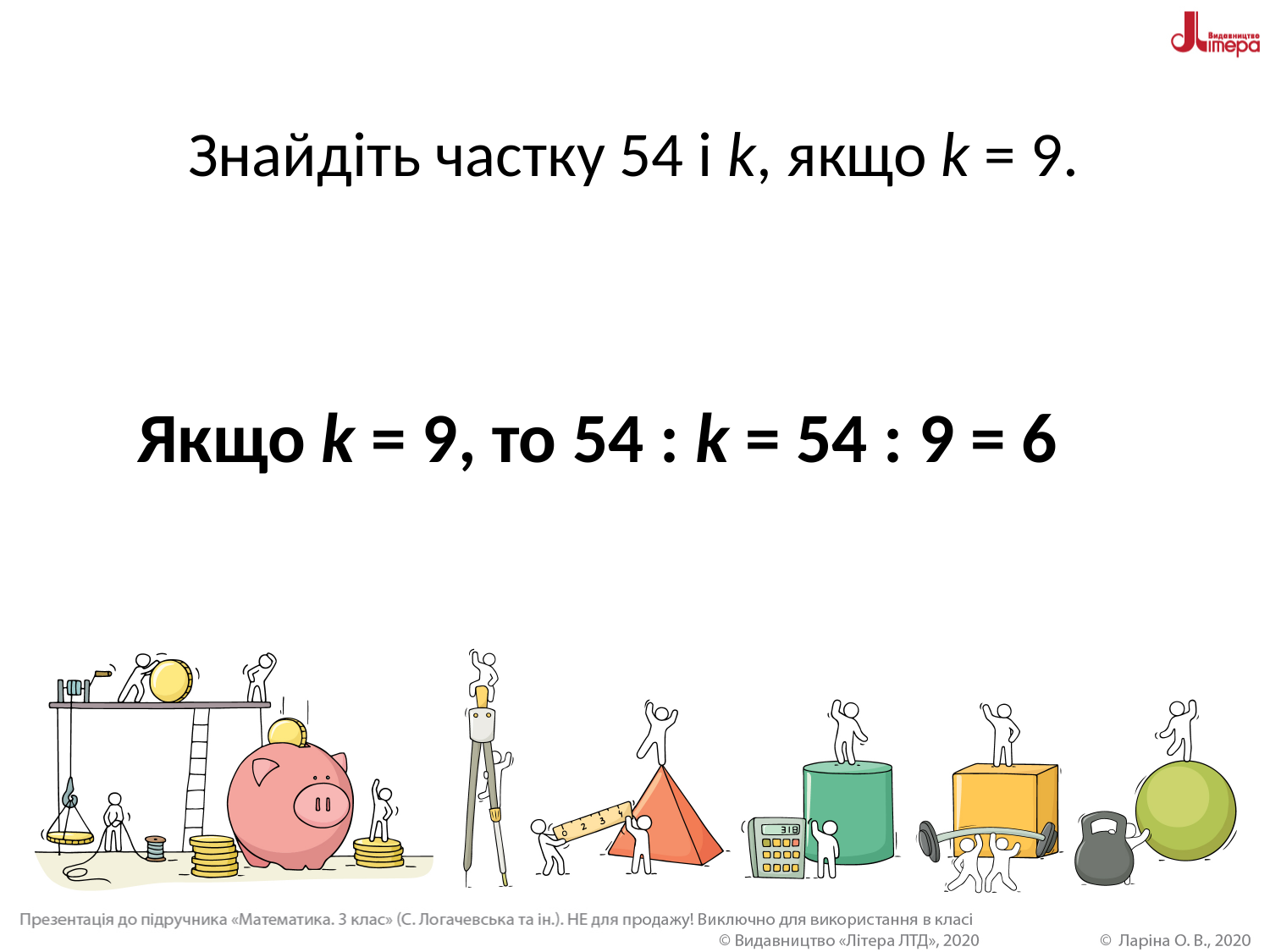

# Знайдіть частку 54 і k, якщо k = 9.
Якщо k = 9, то 54 : k = 54 : 9 = 6